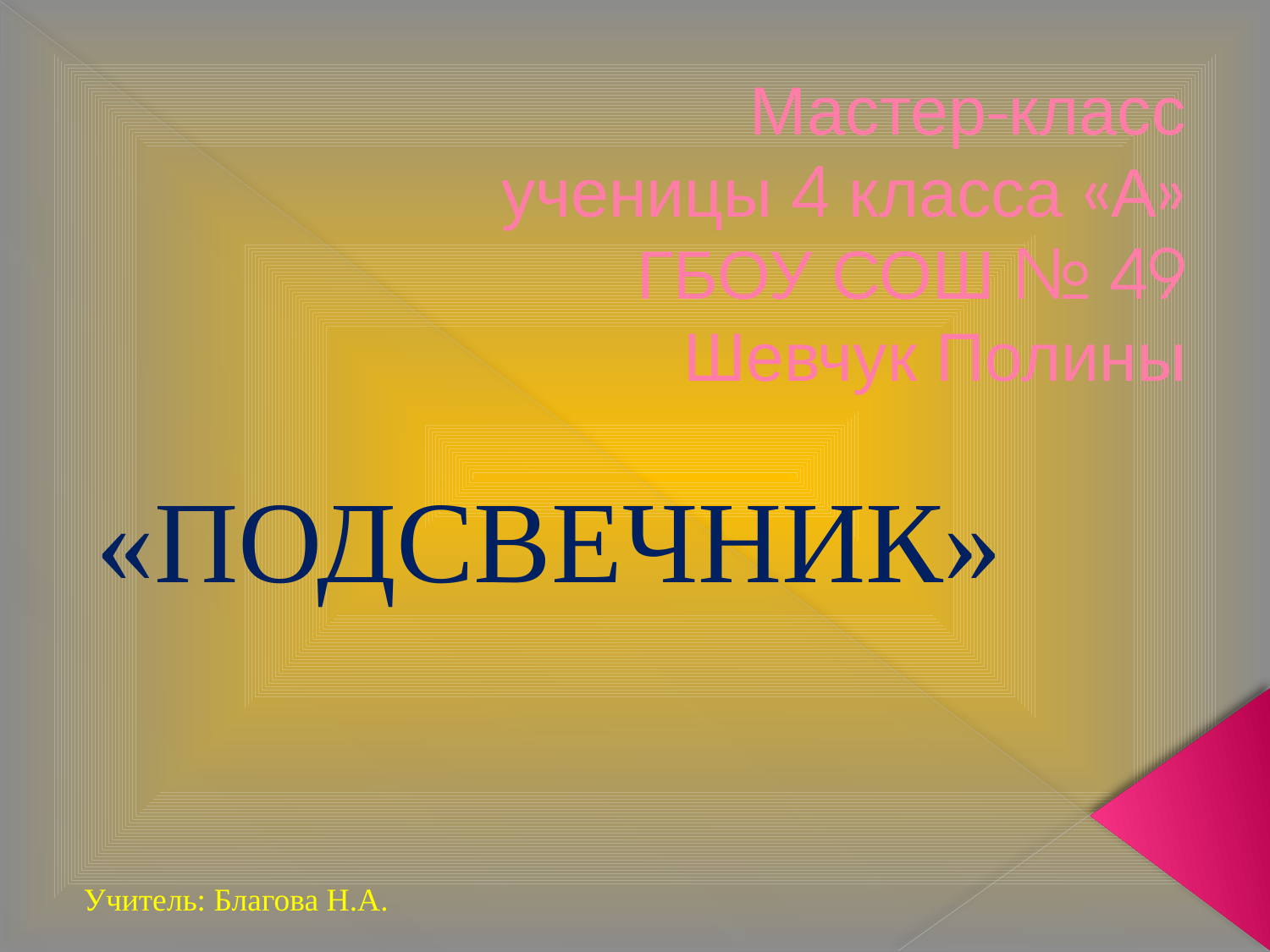

# Мастер-класс ученицы 4 класса «А» ГБОУ СОШ № 49 Шевчук Полины

   «ПОДСВЕЧНИК»
Учитель: Благова Н.А.